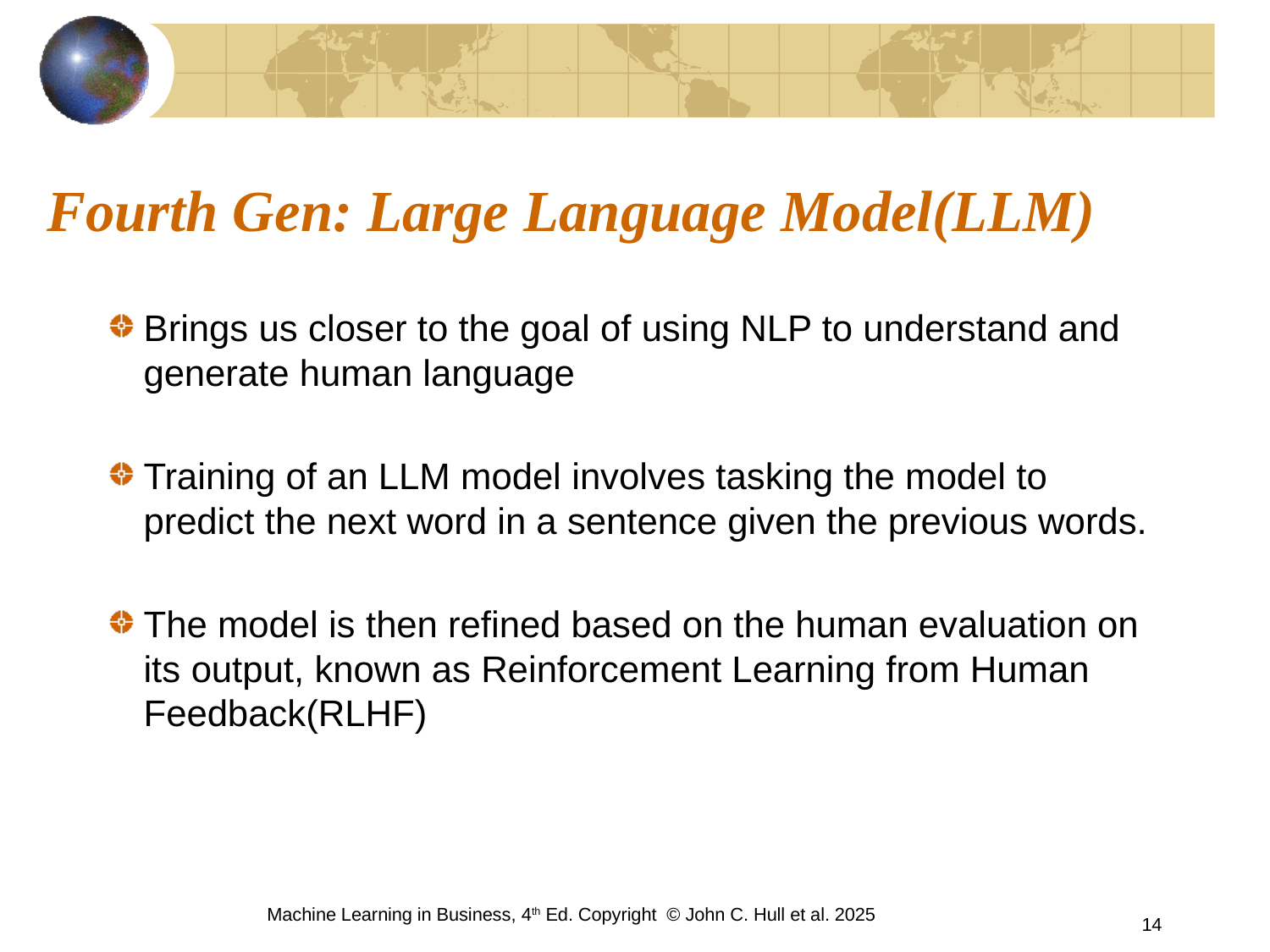

# Fourth Gen: Large Language Model(LLM)
Brings us closer to the goal of using NLP to understand and generate human language

Training of an LLM model involves tasking the model to predict the next word in a sentence given the previous words.

The model is then refined based on the human evaluation on its output, known as Reinforcement Learning from Human Feedback(RLHF)
Machine Learning in Business, 4th Ed. Copyright  © John C. Hull et al. 2025
14